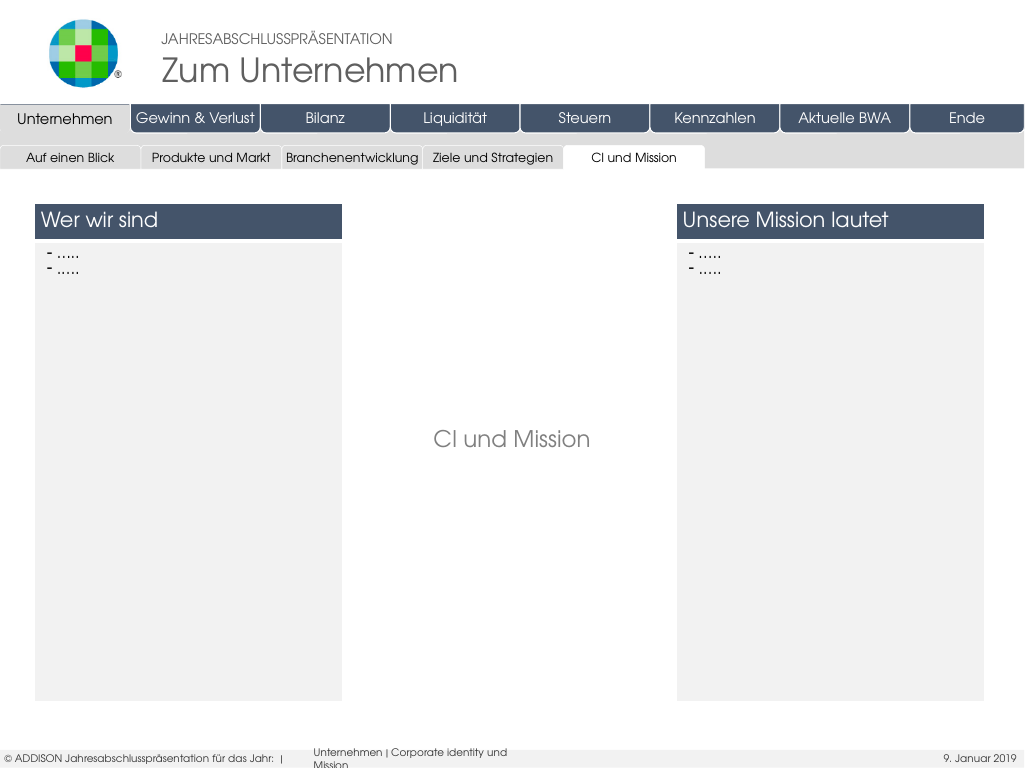

|  |  |  |  |  |  |
| --- | --- | --- | --- | --- | --- |
Auf einen Blick
Produkte und Markt
Branchenentwicklung
Ziele und Strategien
CI und Mission
Eigene Folie
| Wer wir sind |
| --- |
| ….. .…. |
| Unsere Mission lautet |
| --- |
| ….. .…. |
CI und Mission
# Unternehmen | Corporate identity und Mission
© ADDISON Jahresabschlusspräsentation für das Jahr:  |